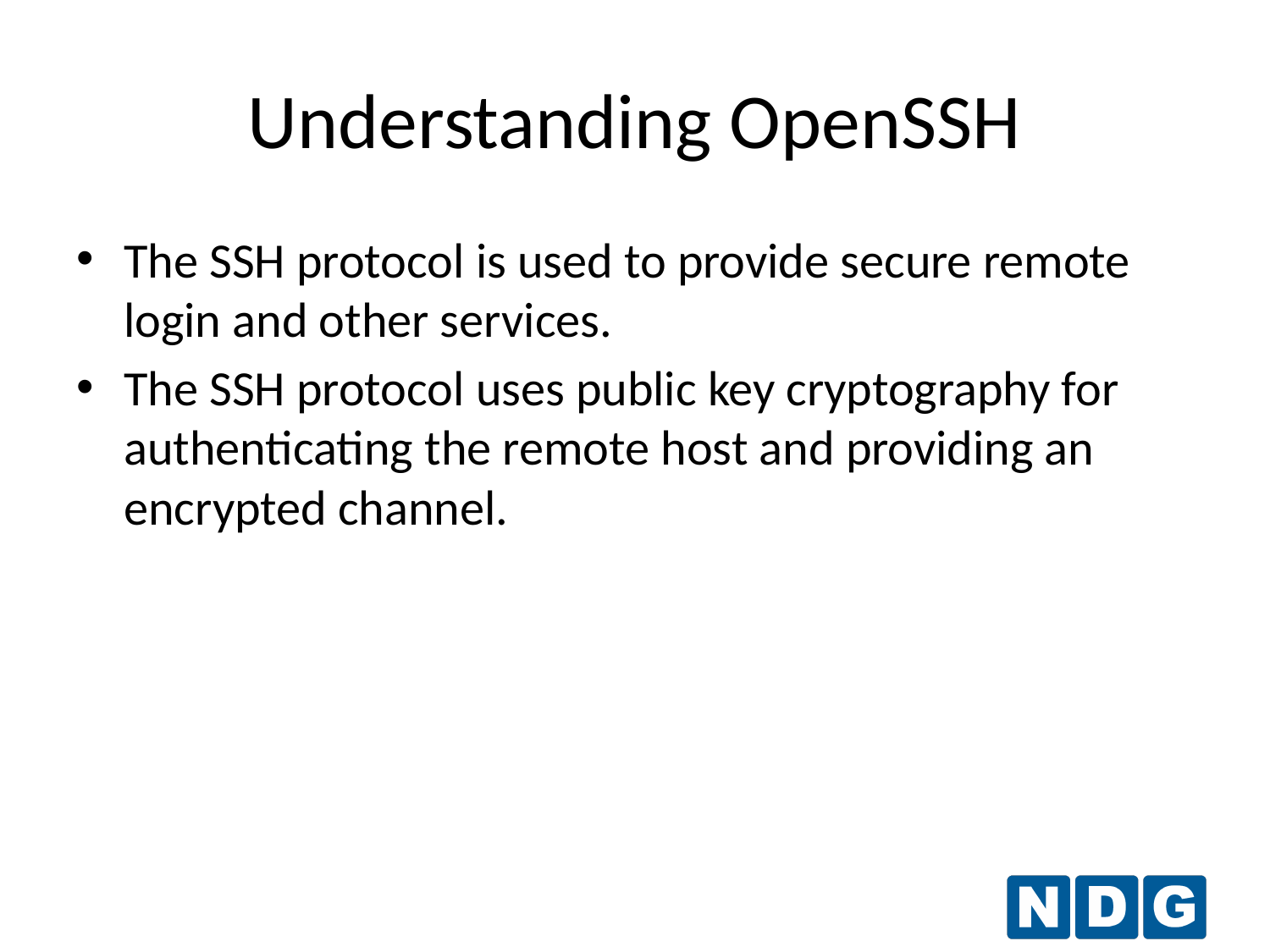

# Understanding OpenSSH
The SSH protocol is used to provide secure remote login and other services.
The SSH protocol uses public key cryptography for authenticating the remote host and providing an encrypted channel.